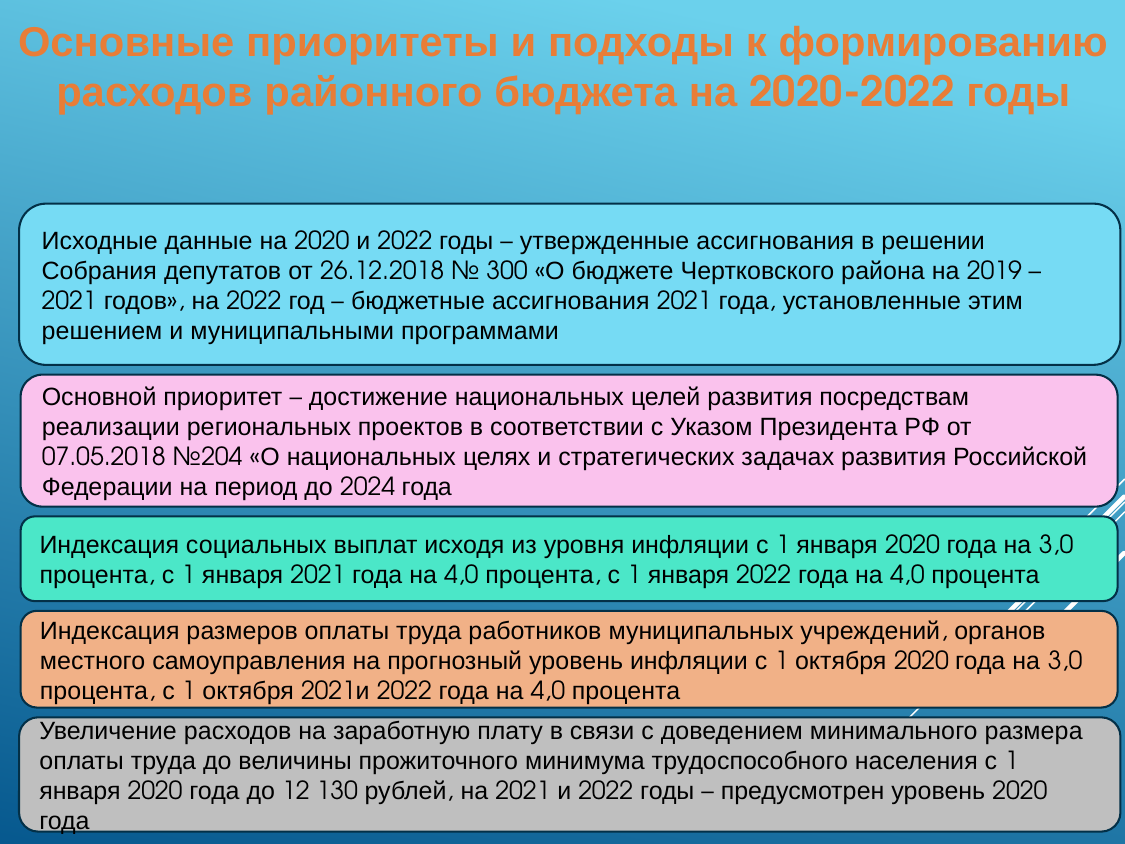

Основные приоритеты и подходы к формированию расходов районного бюджета на 2020-2022 годы
Исходные данные на 2020 и 2022 годы – утвержденные ассигнования в решении Собрания депутатов от 26.12.2018 № 300 «О бюджете Чертковского района на 2019 – 2021 годов», на 2022 год – бюджетные ассигнования 2021 года, установленные этим решением и муниципальными программами
Основной приоритет – достижение национальных целей развития посредствам реализации региональных проектов в соответствии с Указом Президента РФ от 07.05.2018 №204 «О национальных целях и стратегических задачах развития Российской Федерации на период до 2024 года
Индексация социальных выплат исходя из уровня инфляции с 1 января 2020 года на 3,0 процента, с 1 января 2021 года на 4,0 процента, с 1 января 2022 года на 4,0 процента
Индексация размеров оплаты труда работников муниципальных учреждений, органов местного самоуправления на прогнозный уровень инфляции с 1 октября 2020 года на 3,0 процента, с 1 октября 2021и 2022 года на 4,0 процента
Увеличение расходов на заработную плату в связи с доведением минимального размера оплаты труда до величины прожиточного минимума трудоспособного населения с 1 января 2020 года до 12 130 рублей, на 2021 и 2022 годы – предусмотрен уровень 2020 года